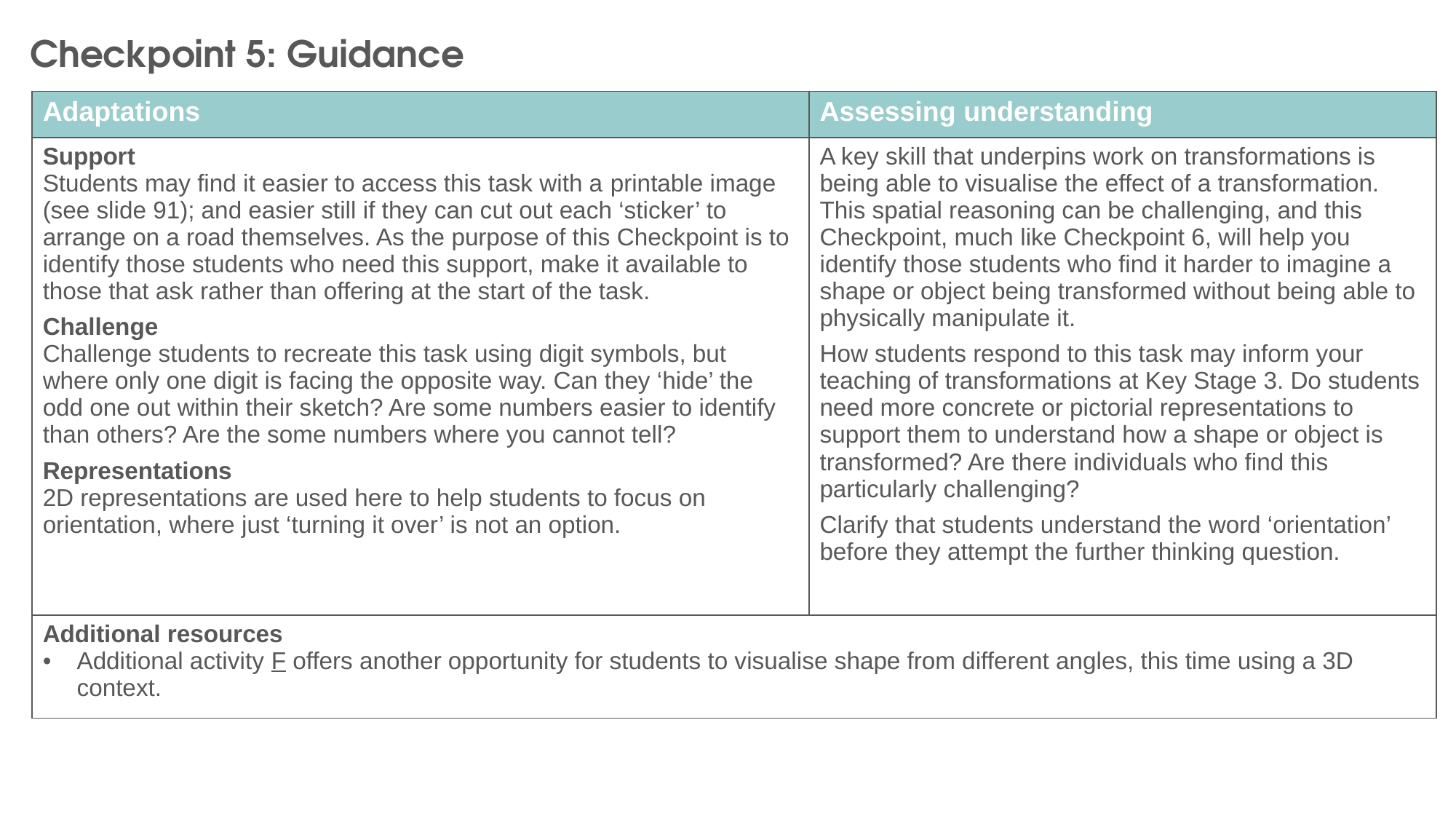

Checkpoint 5: Guidance
| Adaptations | Assessing understanding |
| --- | --- |
| Support Students may find it easier to access this task with a printable image (see slide 91); and easier still if they can cut out each ‘sticker’ to arrange on a road themselves. As the purpose of this Checkpoint is to identify those students who need this support, make it available to those that ask rather than offering at the start of the task. Challenge Challenge students to recreate this task using digit symbols, but where only one digit is facing the opposite way. Can they ‘hide’ the odd one out within their sketch? Are some numbers easier to identify than others? Are the some numbers where you cannot tell? Representations 2D representations are used here to help students to focus on orientation, where just ‘turning it over’ is not an option. | A key skill that underpins work on transformations is being able to visualise the effect of a transformation. This spatial reasoning can be challenging, and this Checkpoint, much like Checkpoint 6, will help you identify those students who find it harder to imagine a shape or object being transformed without being able to physically manipulate it. How students respond to this task may inform your teaching of transformations at Key Stage 3. Do students need more concrete or pictorial representations to support them to understand how a shape or object is transformed? Are there individuals who find this particularly challenging? Clarify that students understand the word ‘orientation’ before they attempt the further thinking question. |
| Additional resources Additional activity F offers another opportunity for students to visualise shape from different angles, this time using a 3D context. |  |